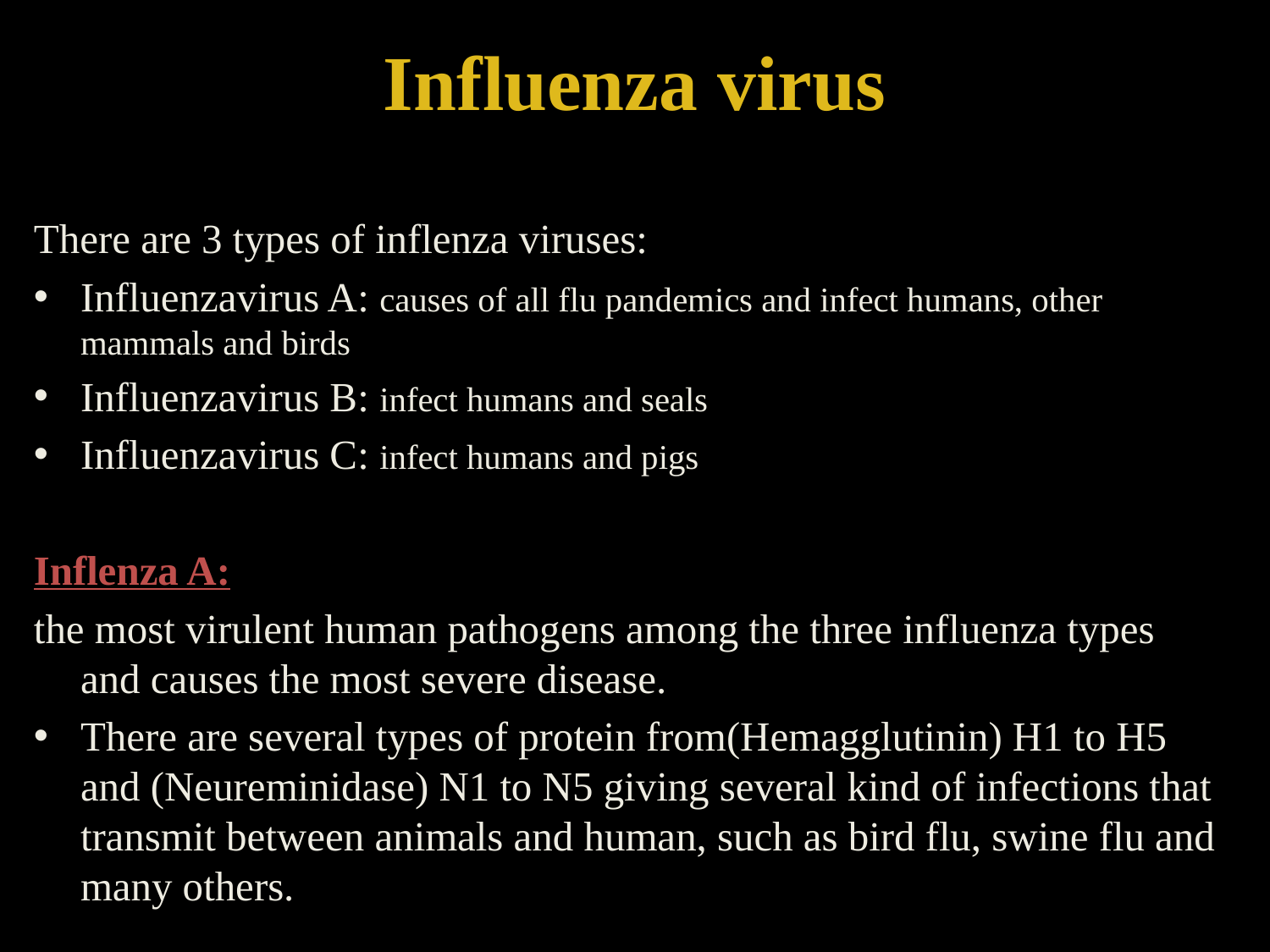

# Influenza virus

There are 3 types of inflenza viruses:
Influenzavirus A: causes of all flu pandemics and infect humans, other mammals and birds
Influenzavirus B: infect humans and seals
Influenzavirus C: infect humans and pigs

Inflenza A:
the most virulent human pathogens among the three influenza types and causes the most severe disease.
There are several types of protein from(Hemagglutinin) H1 to H5 and (Neureminidase) N1 to N5 giving several kind of infections that transmit between animals and human, such as bird flu, swine flu and many others.